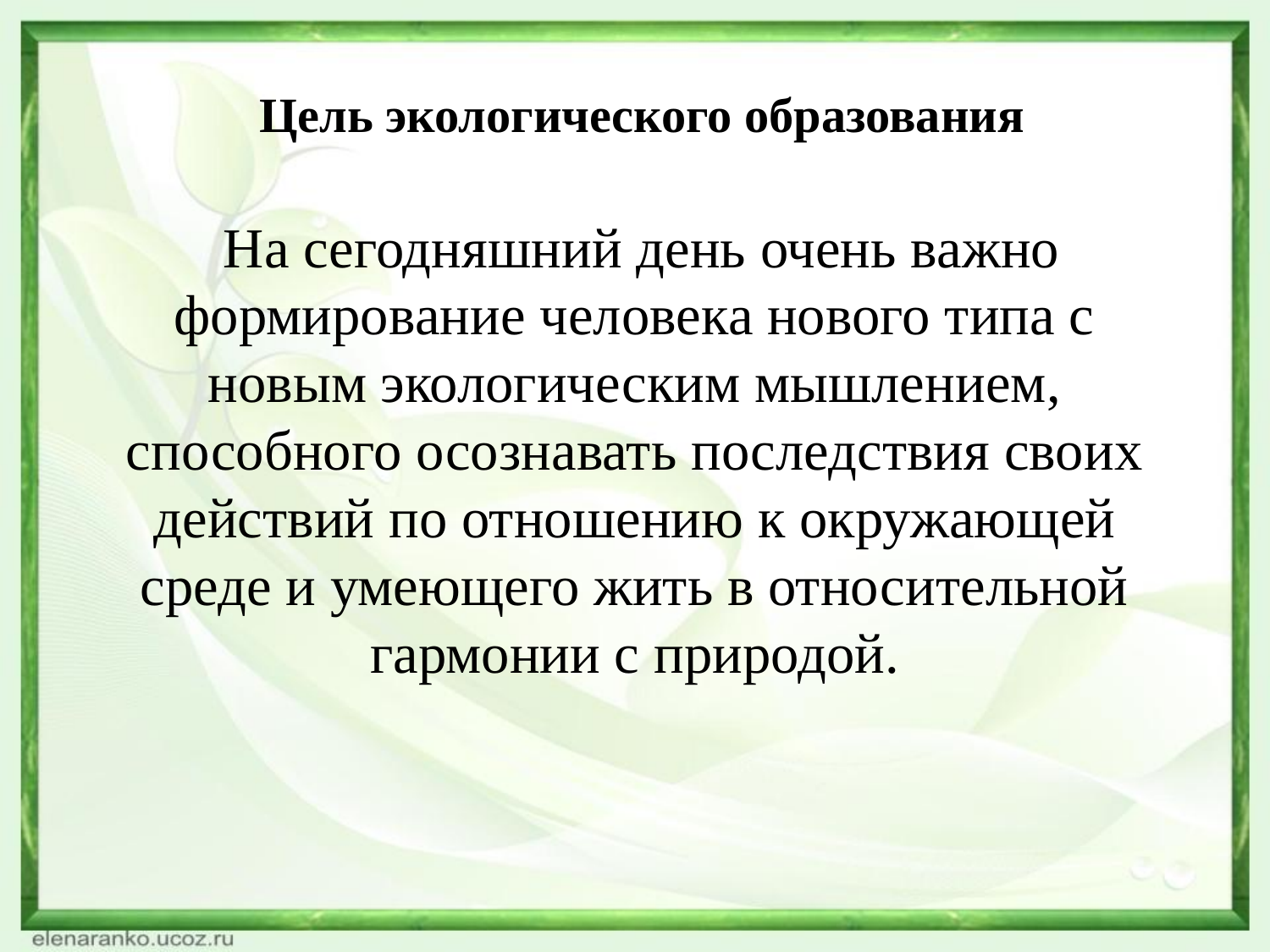

Цель экологического образования

 На сегодняшний день очень важно формирование человека нового типа с новым экологическим мышлением, способного осознавать последствия своих действий по отношению к окружающей среде и умеющего жить в относительной гармонии с природой.